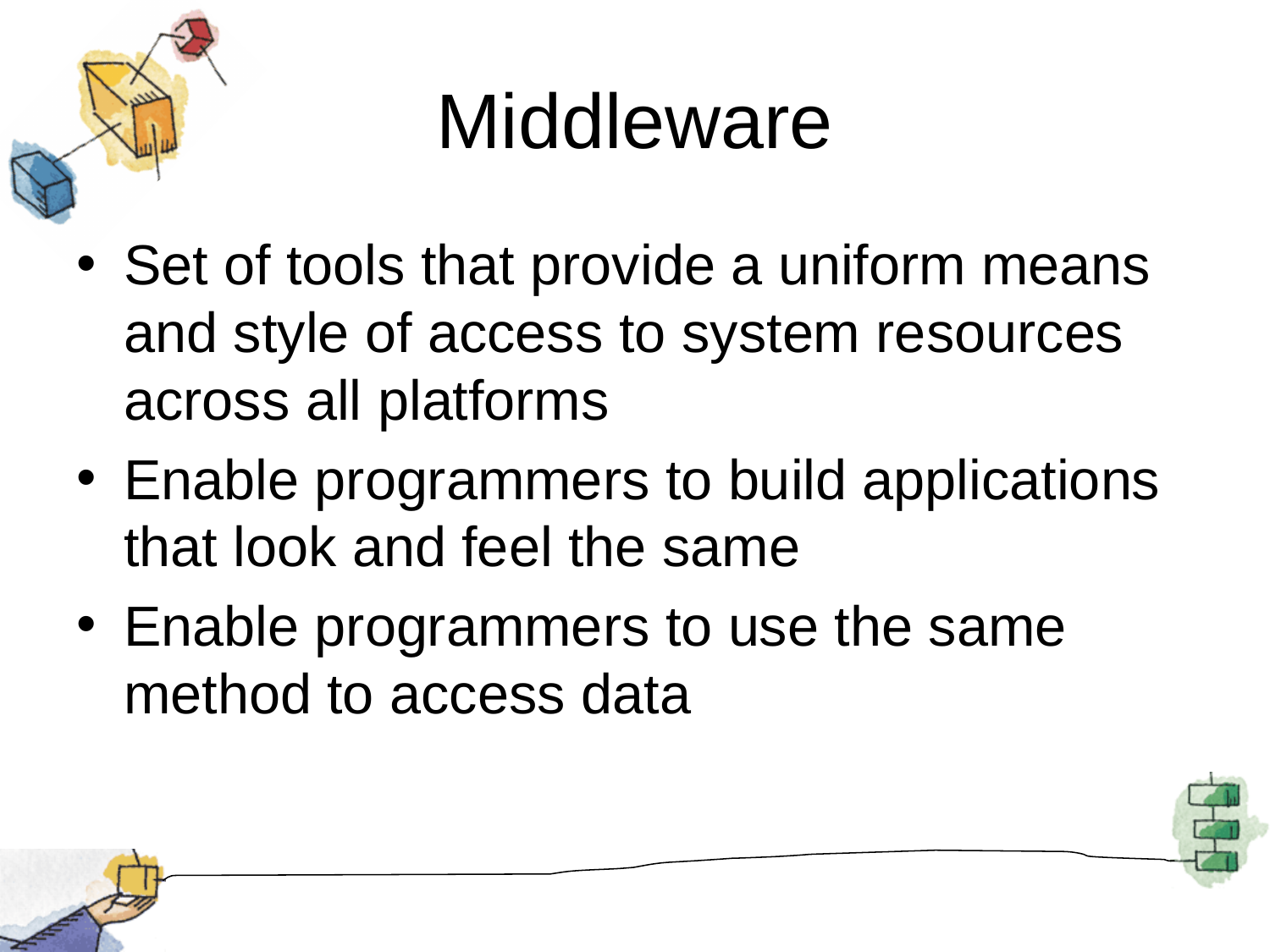

# Middleware
Set of tools that provide a uniform means and style of access to system resources across all platforms
Enable programmers to build applications that look and feel the same
Enable programmers to use the same method to access data